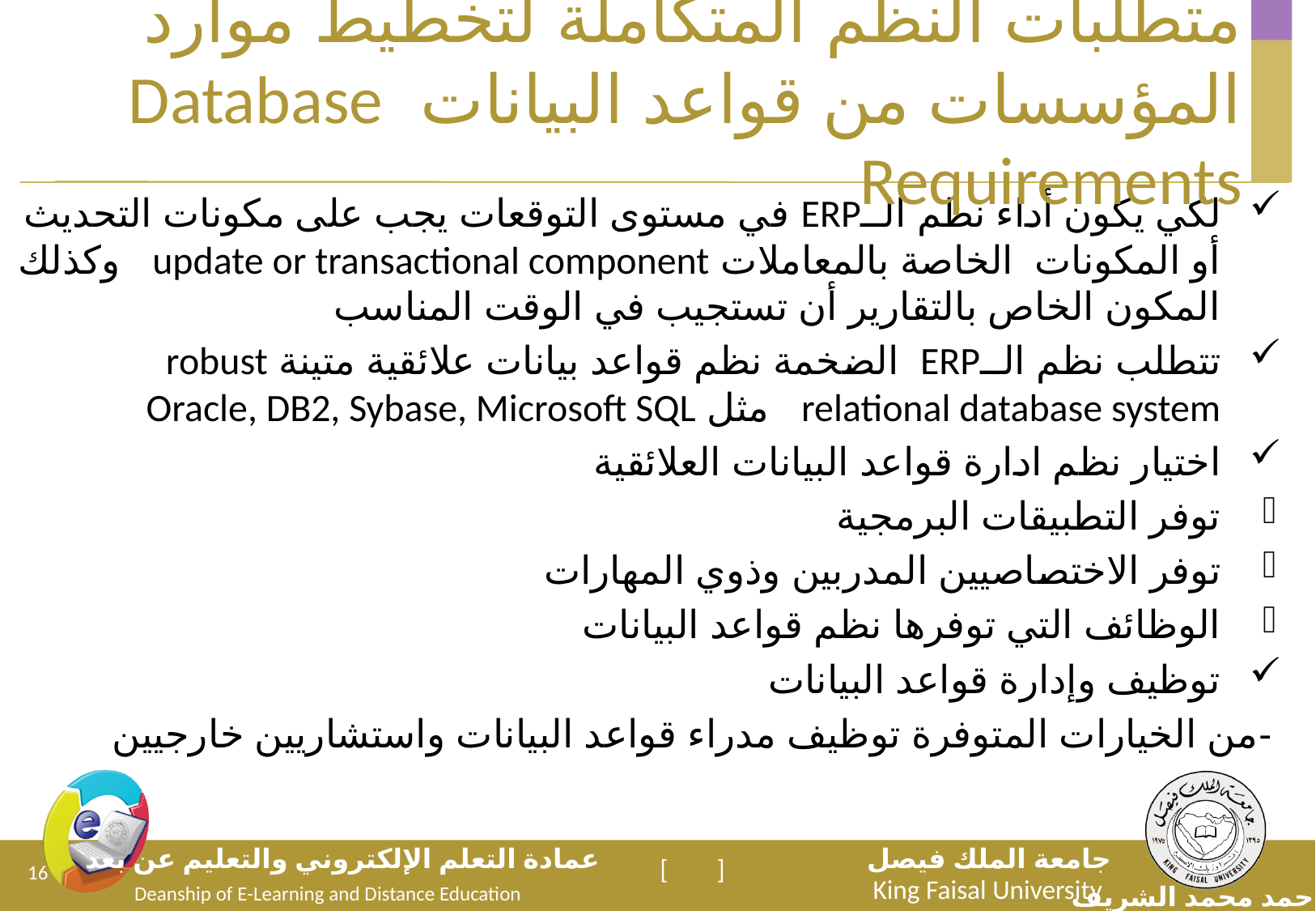

متطلبات النظم المتكاملة لتخطيط موارد المؤسسات من قواعد البيانات  Database Requirements
لكي يكون أداء نظم الــERP في مستوى التوقعات يجب على مكونات التحديث أو المكونات  الخاصة بالمعاملات update or transactional component   وكذلك المكون الخاص بالتقارير أن تستجيب في الوقت المناسب
تتطلب نظم الــERP  الضخمة نظم قواعد بيانات علائقية متينة robust relational database system   مثل Oracle, DB2, Sybase, Microsoft SQL
اختيار نظم ادارة قواعد البيانات العلائقية
توفر التطبيقات البرمجية
توفر الاختصاصيين المدربين وذوي المهارات
الوظائف التي توفرها نظم قواعد البيانات
توظيف وإدارة قواعد البيانات
-من الخيارات المتوفرة توظيف مدراء قواعد البيانات واستشاريين خارجيين
16